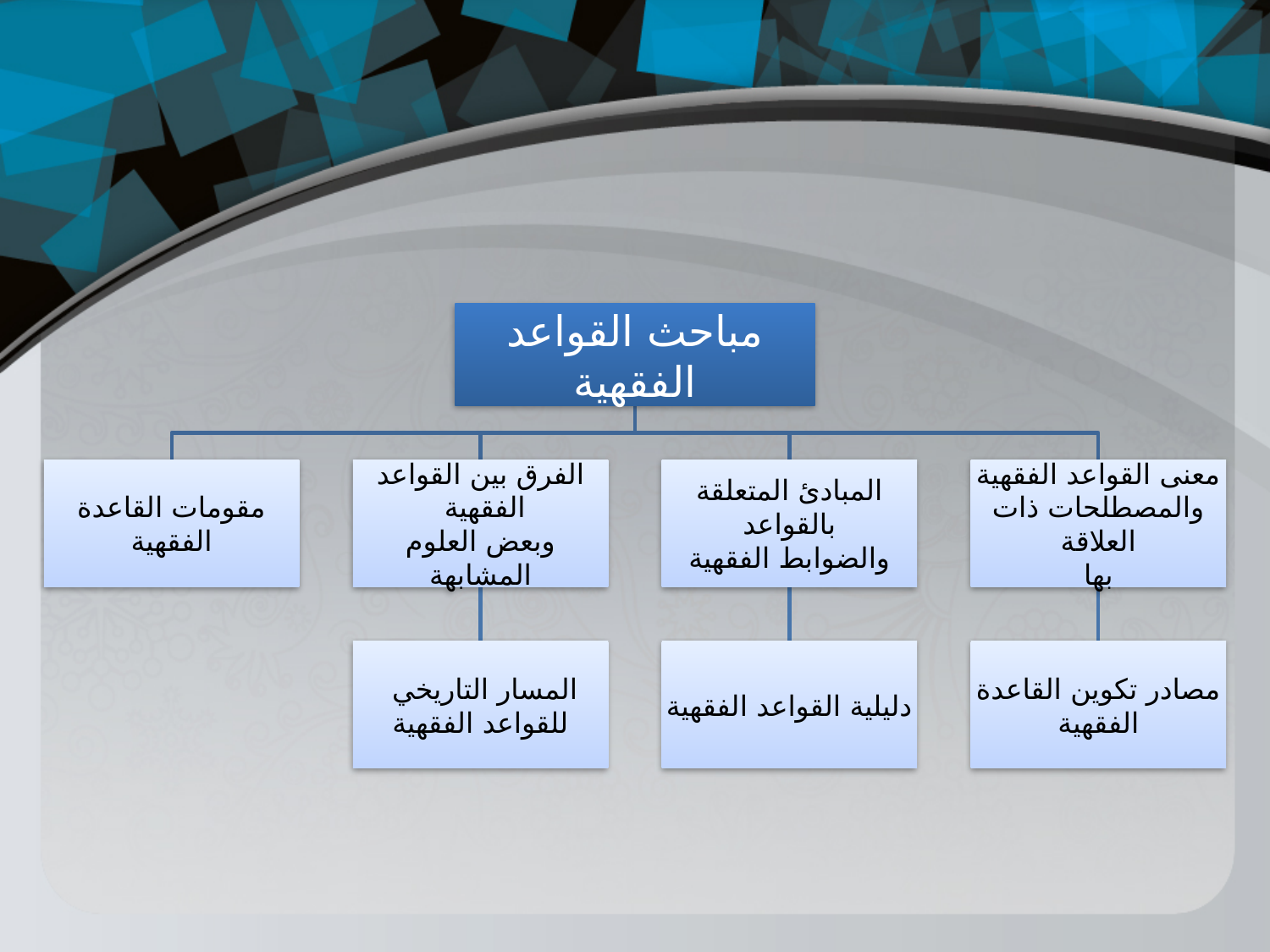

مباحث القواعد الفقهية
مقومات القاعدة الفقهية
الفرق بين القواعد الفقهية
وبعض العلوم المشابهة
المسار التاريخي
للقواعد الفقهية
المبادئ المتعلقة بالقواعد
والضوابط الفقهية
دليلية القواعد الفقهية
معنى القواعد الفقهية
والمصطلحات ذات العلاقة
بها
مصادر تكوين القاعدة
الفقهية